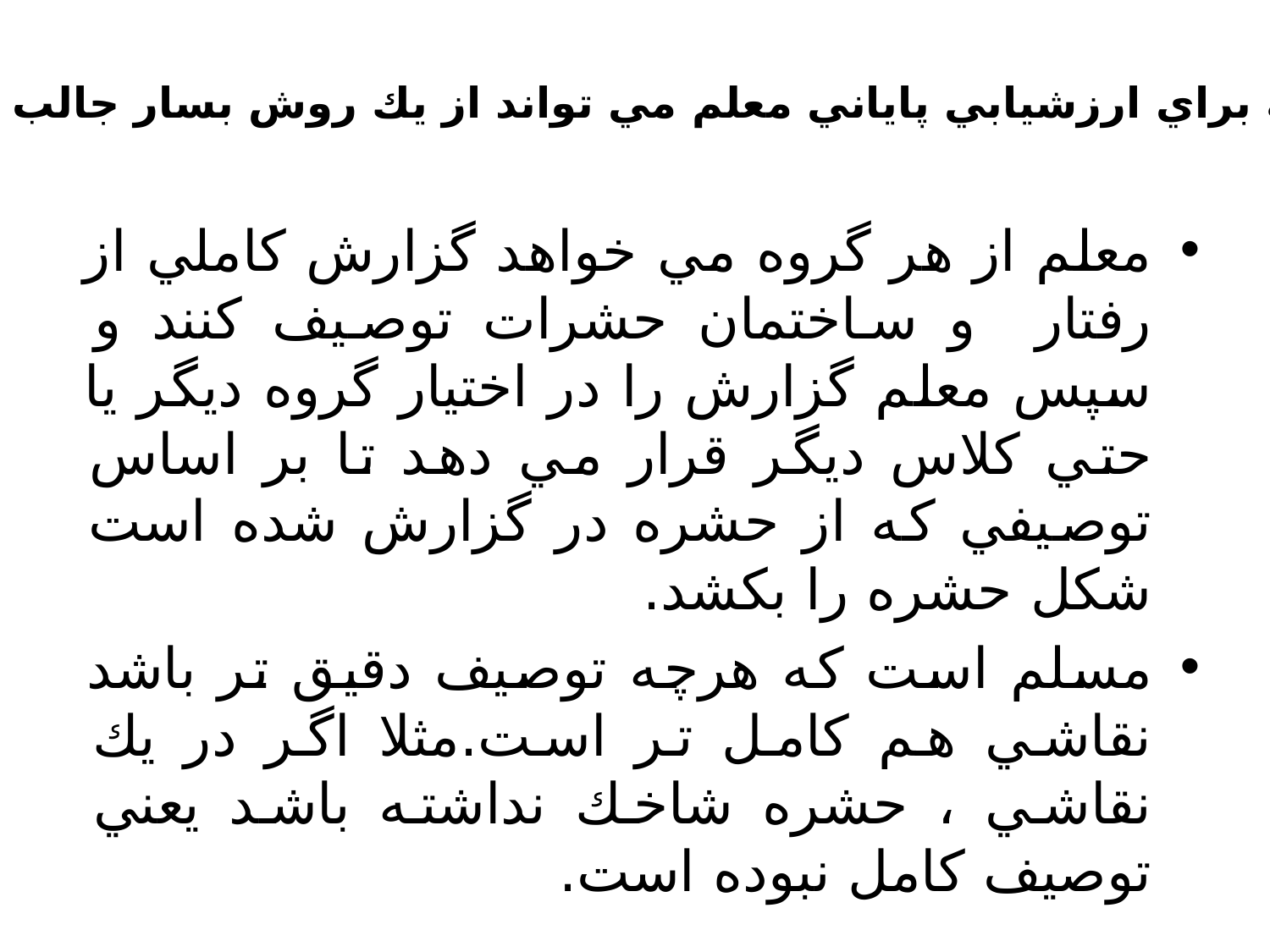

در اين مرحله براي ارزشيابي پاياني معلم مي تواند از يك روش بسار جالب استفاده كند
معلم از هر گروه مي خواهد گزارش كاملي از رفتار  و ساختمان حشرات توصيف كنند و سپس معلم گزارش را در اختيار گروه ديگر يا حتي كلاس ديگر قرار مي دهد تا بر اساس توصيفي كه از حشره در گزارش شده است شكل حشره را بكشد.
مسلم است كه هرچه توصيف دقيق تر باشد نقاشي هم كامل تر است.مثلا اگر در يك نقاشي ، حشره شاخك نداشته باشد يعني توصيف كامل نبوده است.